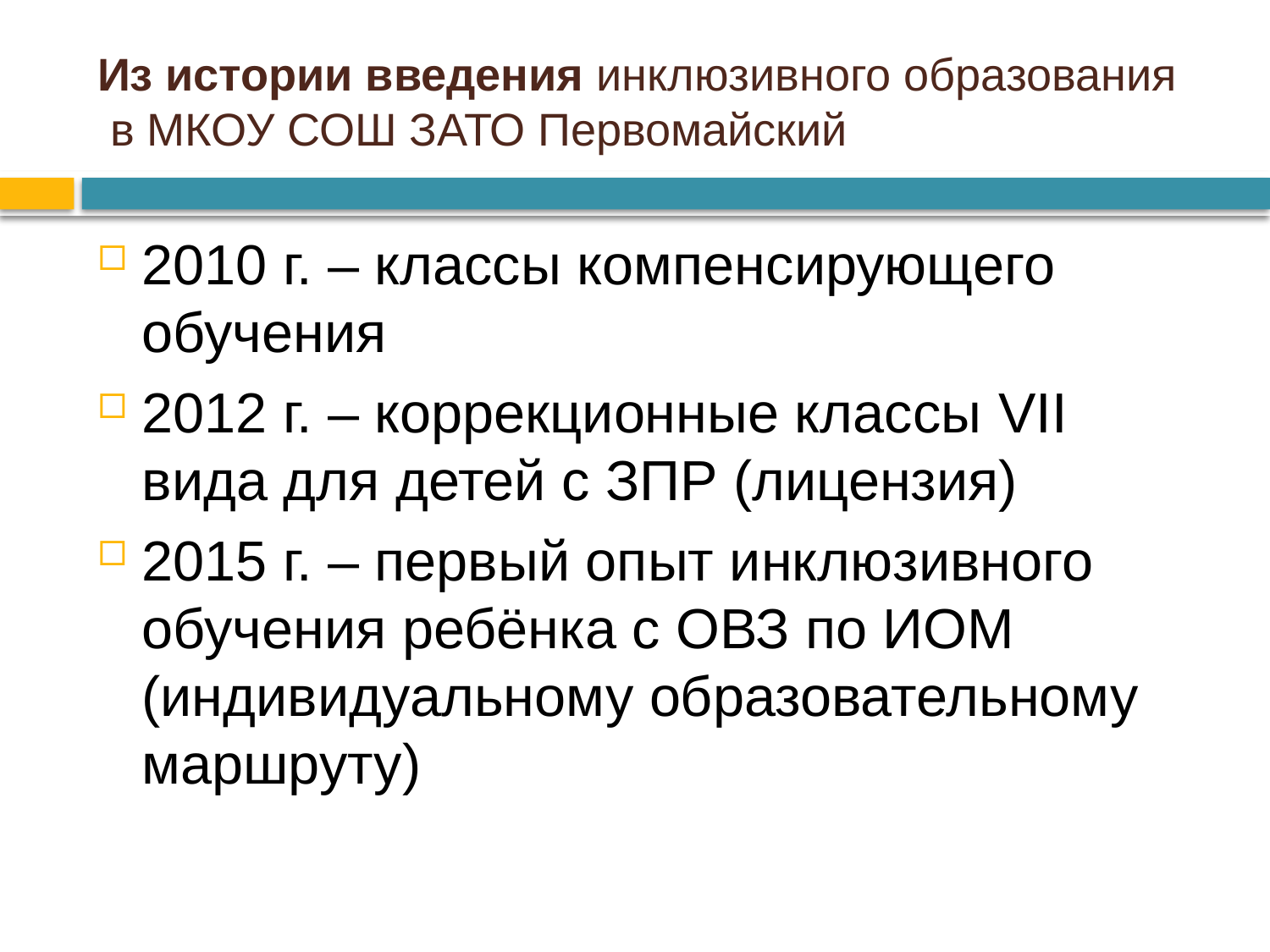

# Из истории введения инклюзивного образования в МКОУ СОШ ЗАТО Первомайский
2010 г. – классы компенсирующего обучения
2012 г. – коррекционные классы VII вида для детей с ЗПР (лицензия)
2015 г. – первый опыт инклюзивного обучения ребёнка с ОВЗ по ИОМ (индивидуальному образовательному маршруту)